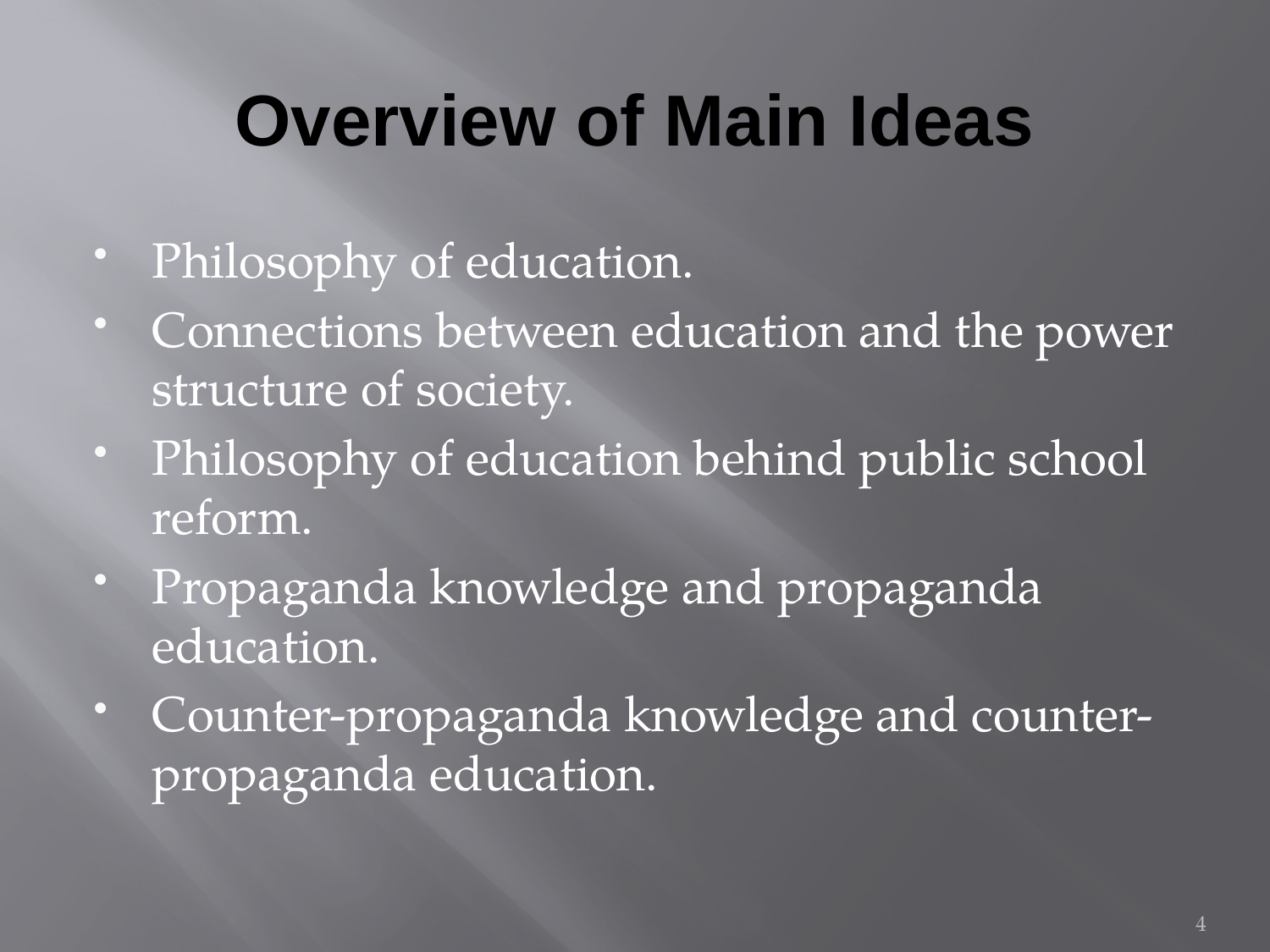

# Overview of Main Ideas
Philosophy of education.
Connections between education and the power structure of society.
Philosophy of education behind public school reform.
Propaganda knowledge and propaganda education.
Counter-propaganda knowledge and counter-propaganda education.
4